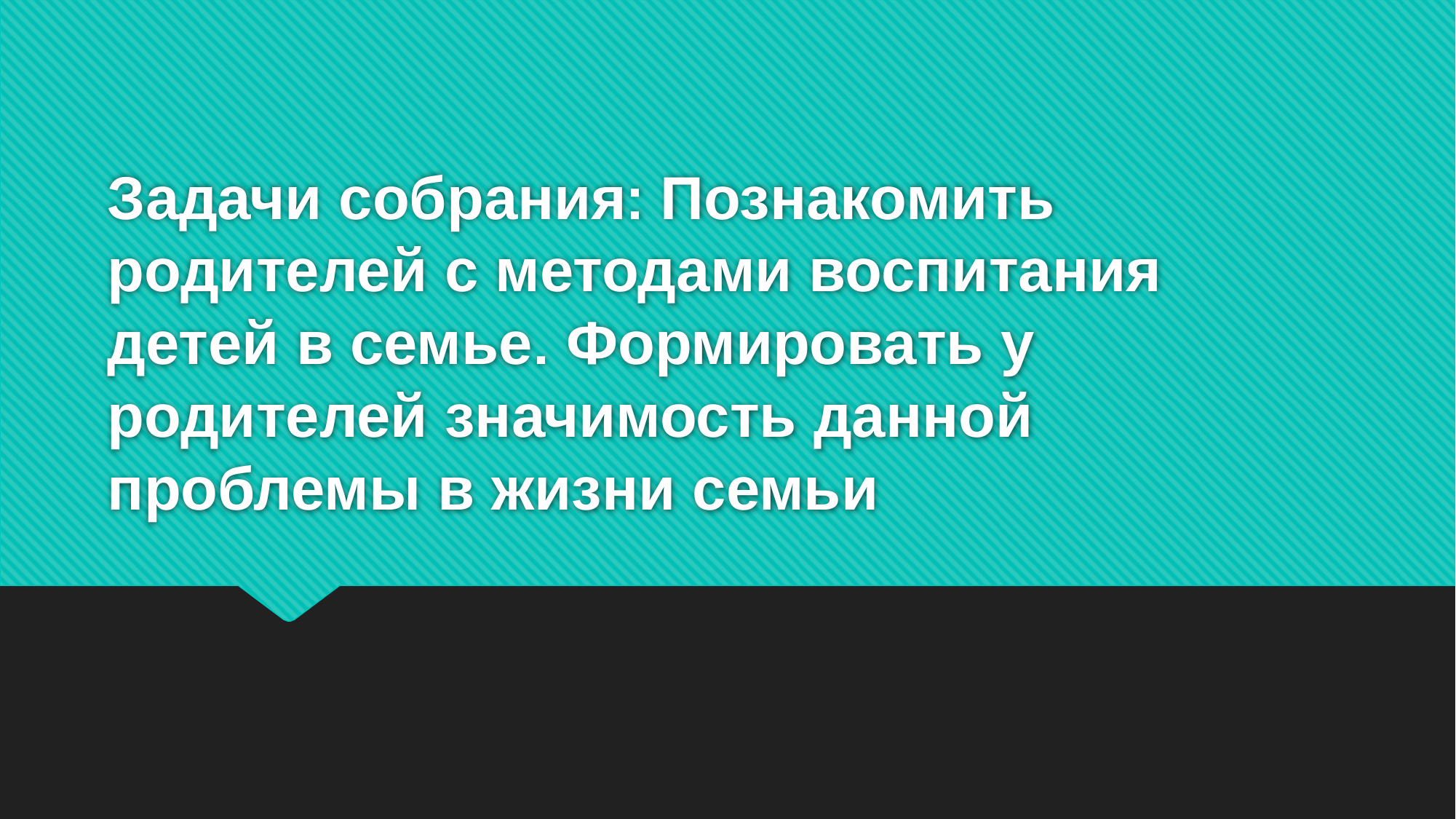

# Задачи собрания: Познакомить родителей с методами воспитания детей в семье. Формировать у родителей значимость данной проблемы в жизни семьи